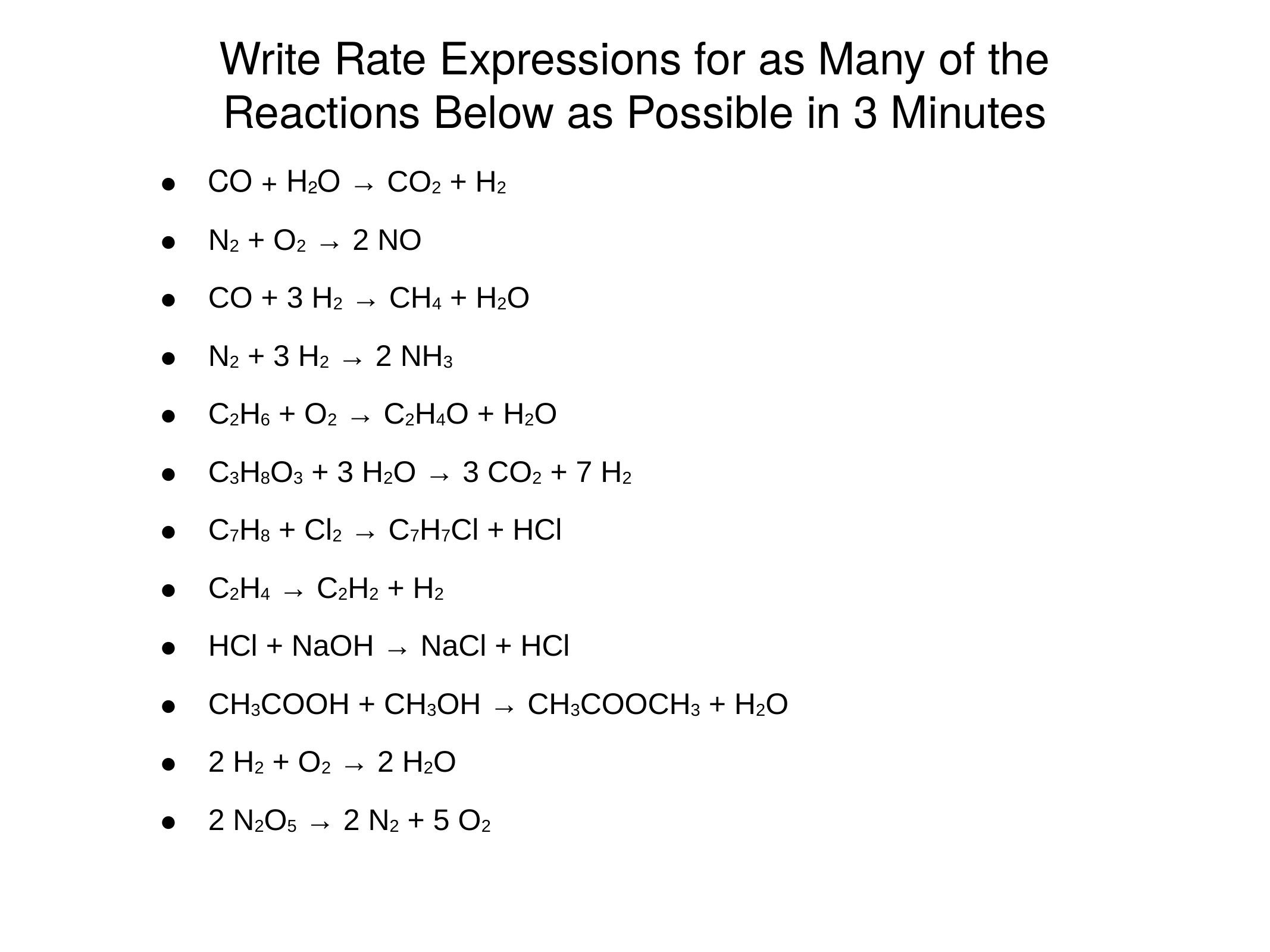

# Write Rate Expressions for as Many of the Reactions Below as Possible in 3 Minutes
CO + H2O → CO2 + H2
N2 + O2 → 2 NO
CO + 3 H2 → CH4 + H2O
N2 + 3 H2 → 2 NH3
C2H6 + O2 → C2H4O + H2O
C3H8O3 + 3 H2O → 3 CO2 + 7 H2
C7H8 + Cl2 → C7H7Cl + HCl
C2H4 → C2H2 + H2
HCl + NaOH → NaCl + HCl
CH3COOH + CH3OH → CH3COOCH3 + H2O
2 H2 + O2 → 2 H2O
2 N2O5 → 2 N2 + 5 O2